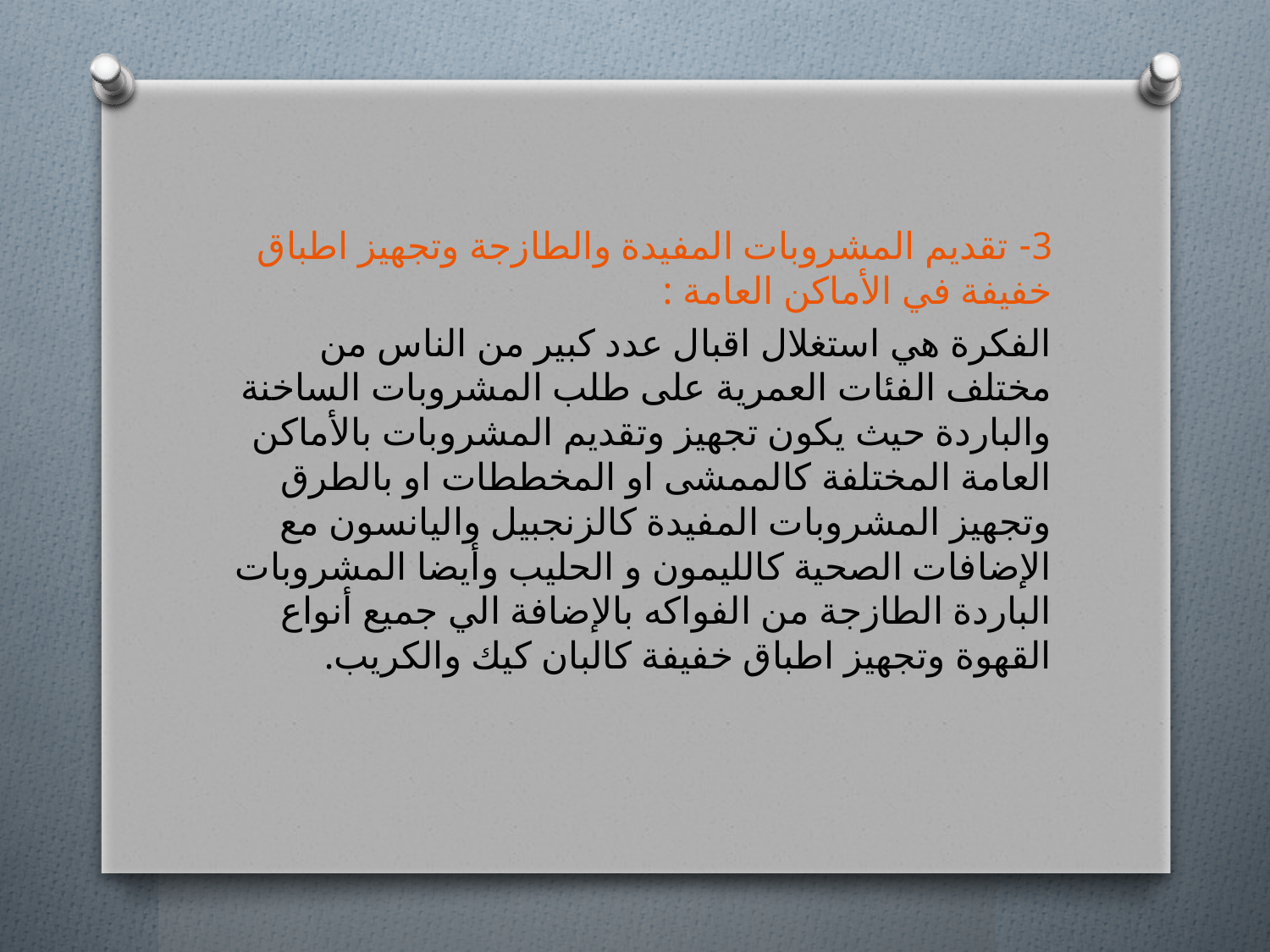

3- تقديم المشروبات المفيدة والطازجة وتجهيز اطباق خفيفة في الأماكن العامة :
الفكرة هي استغلال اقبال عدد كبير من الناس من مختلف الفئات العمرية على طلب المشروبات الساخنة والباردة حيث يكون تجهيز وتقديم المشروبات بالأماكن العامة المختلفة كالممشى او المخططات او بالطرق وتجهيز المشروبات المفيدة كالزنجبيل واليانسون مع الإضافات الصحية كالليمون و الحليب وأيضا المشروبات الباردة الطازجة من الفواكه بالإضافة الي جميع أنواع القهوة وتجهيز اطباق خفيفة كالبان كيك والكريب.